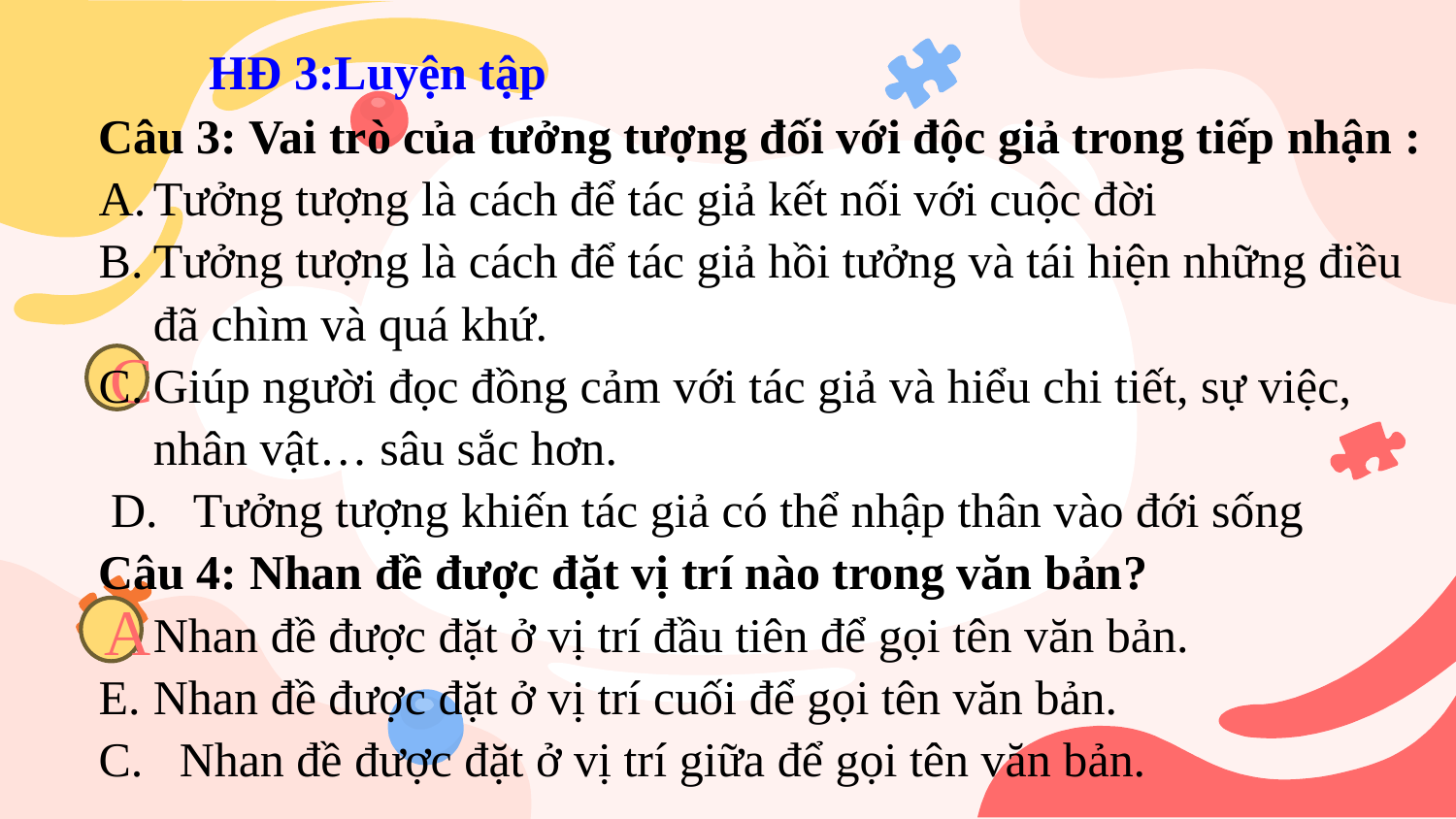

# HĐ 3:Luyện tập
Câu 3: Vai trò của tưởng tượng đối với độc giả trong tiếp nhận :
Tưởng tượng là cách để tác giả kết nối với cuộc đời
Tưởng tượng là cách để tác giả hồi tưởng và tái hiện những điều đã chìm và quá khứ.
Giúp người đọc đồng cảm với tác giả và hiểu chi tiết, sự việc, nhân vật… sâu sắc hơn.
 D.   Tưởng tượng khiến tác giả có thể nhập thân vào đới sống
Câu 4: Nhan đề được đặt vị trí nào trong văn bản?
Nhan đề được đặt ở vị trí đầu tiên để gọi tên văn bản.
Nhan đề được đặt ở vị trí cuối để gọi tên văn bản.
C.   Nhan đề được đặt ở vị trí giữa để gọi tên văn bản.

C
A